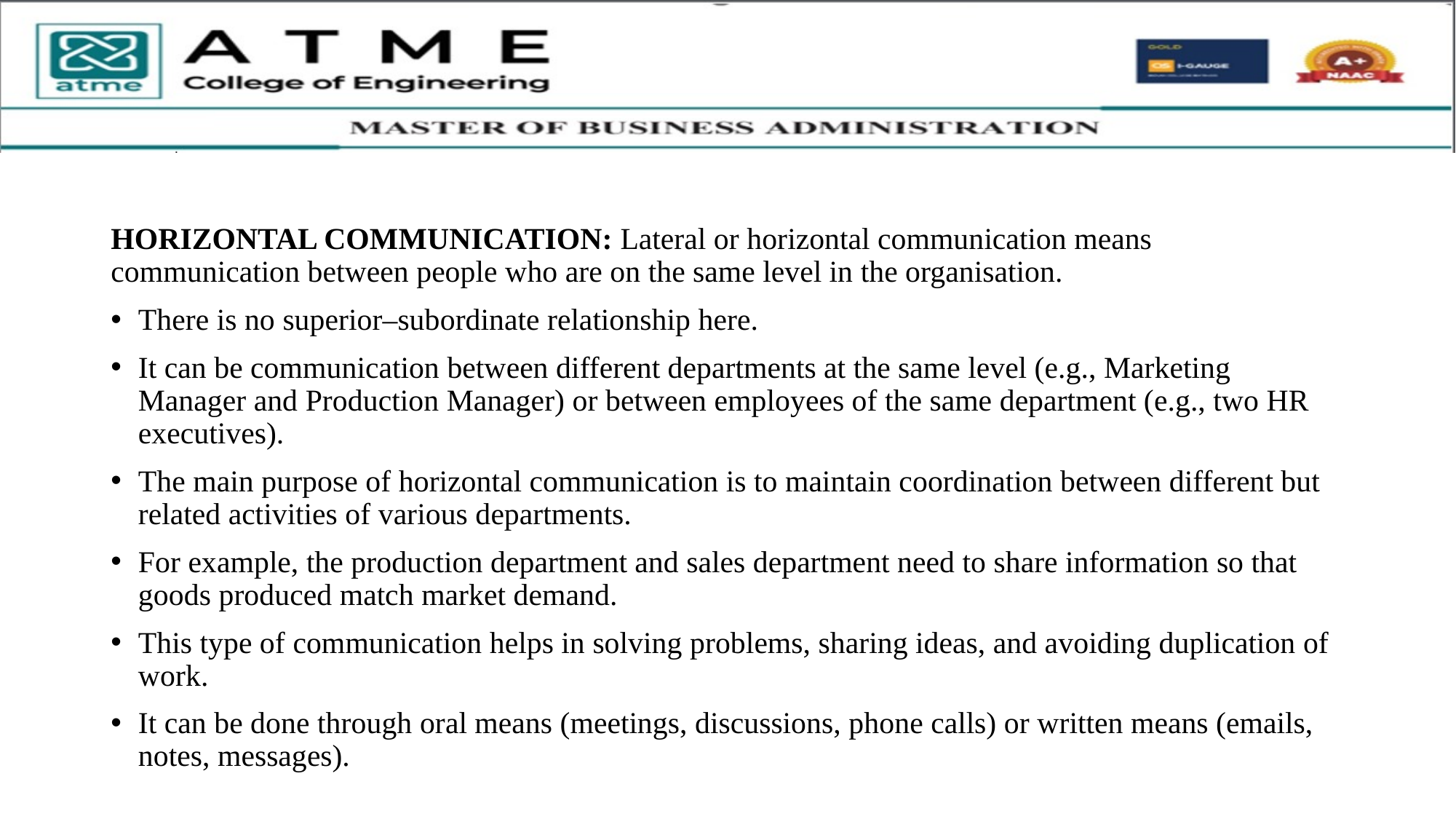

HORIZONTAL COMMUNICATION: Lateral or horizontal communication means communication between people who are on the same level in the organisation.
There is no superior–subordinate relationship here.
It can be communication between different departments at the same level (e.g., Marketing Manager and Production Manager) or between employees of the same department (e.g., two HR executives).
The main purpose of horizontal communication is to maintain coordination between different but related activities of various departments.
For example, the production department and sales department need to share information so that goods produced match market demand.
This type of communication helps in solving problems, sharing ideas, and avoiding duplication of work.
It can be done through oral means (meetings, discussions, phone calls) or written means (emails, notes, messages).